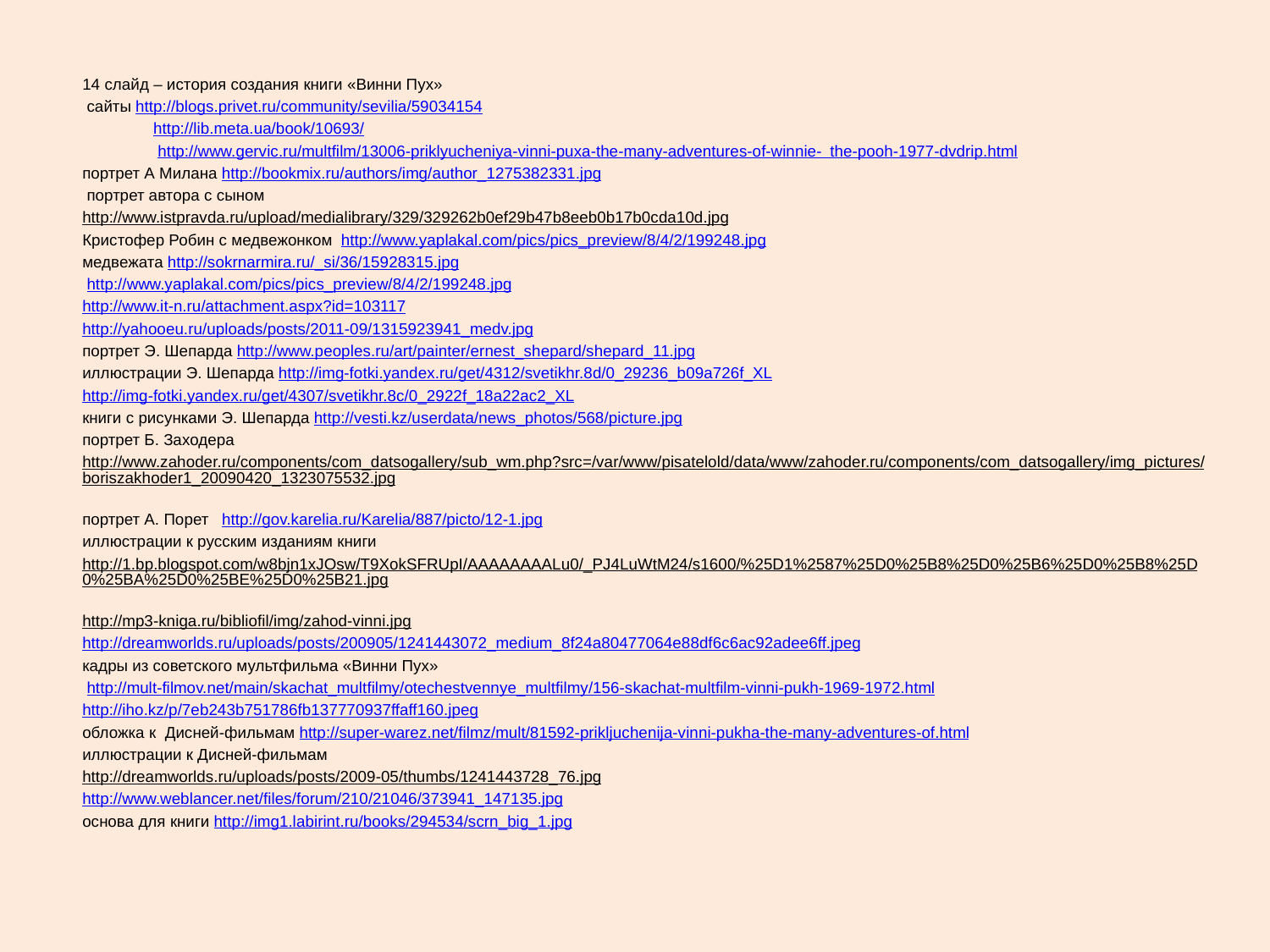

14 слайд – история создания книги «Винни Пух»
 сайты http://blogs.privet.ru/community/sevilia/59034154
                http://lib.meta.ua/book/10693/
                 http://www.gervic.ru/multfilm/13006-priklyucheniya-vinni-puxa-the-many-adventures-of-winnie-  the-pooh-1977-dvdrip.html
портрет А Милана http://bookmix.ru/authors/img/author_1275382331.jpg
 портрет автора с сыном
http://www.istpravda.ru/upload/medialibrary/329/329262b0ef29b47b8eeb0b17b0cda10d.jpg
Кристофер Робин с медвежонком  http://www.yaplakal.com/pics/pics_preview/8/4/2/199248.jpg
медвежата http://sokrnarmira.ru/_si/36/15928315.jpg
 http://www.yaplakal.com/pics/pics_preview/8/4/2/199248.jpg
http://www.it-n.ru/attachment.aspx?id=103117
http://yahooeu.ru/uploads/posts/2011-09/1315923941_medv.jpg
портрет Э. Шепарда http://www.peoples.ru/art/painter/ernest_shepard/shepard_11.jpg
иллюстрации Э. Шепарда http://img-fotki.yandex.ru/get/4312/svetikhr.8d/0_29236_b09a726f_XL
http://img-fotki.yandex.ru/get/4307/svetikhr.8c/0_2922f_18a22ac2_XL
книги с рисунками Э. Шепарда http://vesti.kz/userdata/news_photos/568/picture.jpg
портрет Б. Заходера
http://www.zahoder.ru/components/com_datsogallery/sub_wm.php?src=/var/www/pisatelold/data/www/zahoder.ru/components/com_datsogallery/img_pictures/boriszakhoder1_20090420_1323075532.jpg
портрет А. Порет   http://gov.karelia.ru/Karelia/887/picto/12-1.jpg
иллюстрации к русским изданиям книги
http://1.bp.blogspot.com/w8bjn1xJOsw/T9XokSFRUpI/AAAAAAAALu0/_PJ4LuWtM24/s1600/%25D1%2587%25D0%25B8%25D0%25B6%25D0%25B8%25D0%25BA%25D0%25BE%25D0%25B21.jpg
http://mp3-kniga.ru/bibliofil/img/zahod-vinni.jpg
http://dreamworlds.ru/uploads/posts/200905/1241443072_medium_8f24a80477064e88df6c6ac92adee6ff.jpeg
кадры из советского мультфильма «Винни Пух»
 http://mult-filmov.net/main/skachat_multfilmy/otechestvennye_multfilmy/156-skachat-multfilm-vinni-pukh-1969-1972.html
http://iho.kz/p/7eb243b751786fb137770937ffaff160.jpeg
обложка к  Дисней-фильмам http://super-warez.net/filmz/mult/81592-prikljuchenija-vinni-pukha-the-many-adventures-of.html
иллюстрации к Дисней-фильмам
http://dreamworlds.ru/uploads/posts/2009-05/thumbs/1241443728_76.jpg
http://www.weblancer.net/files/forum/210/21046/373941_147135.jpg
основа для книги http://img1.labirint.ru/books/294534/scrn_big_1.jpg